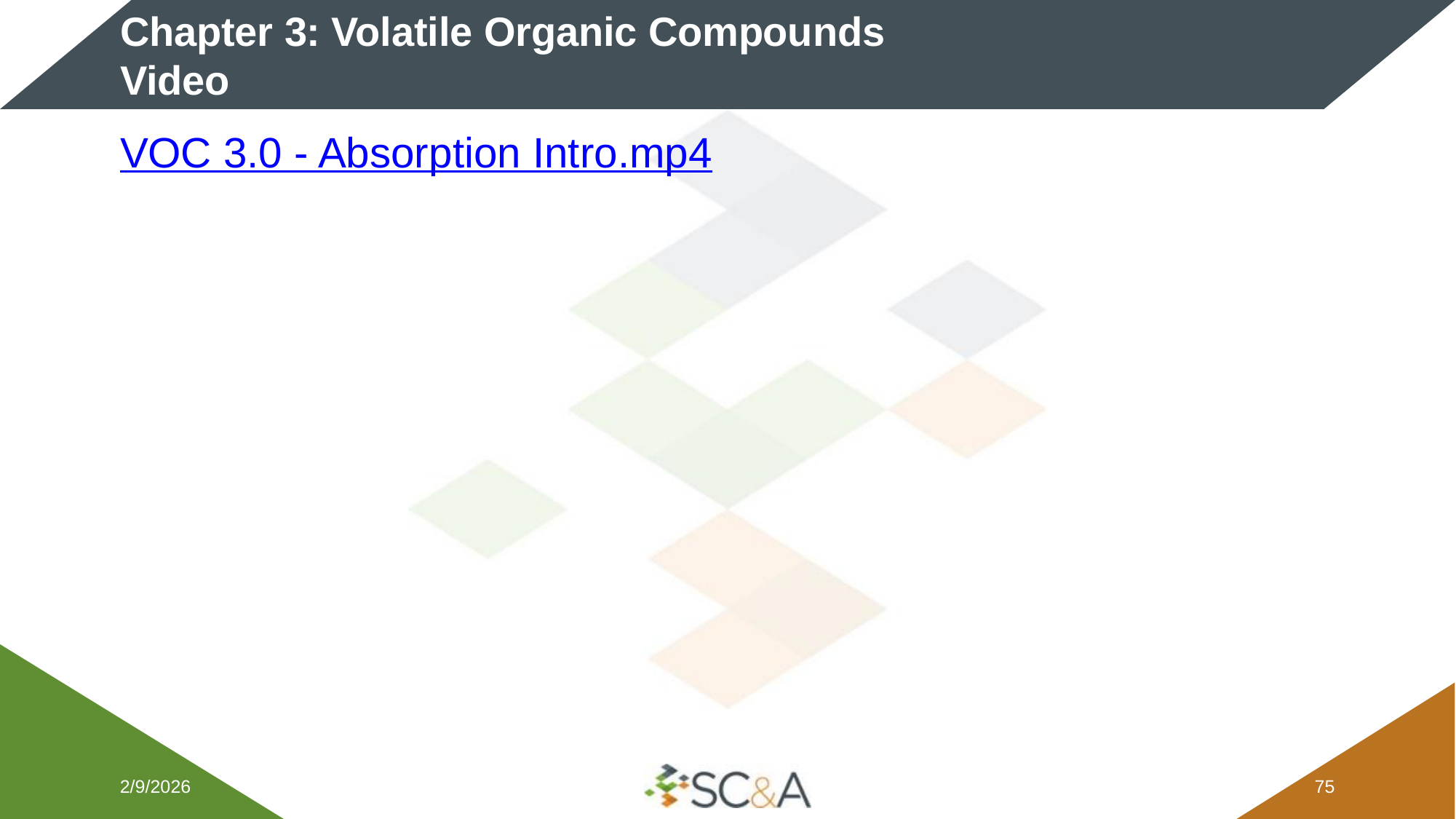

# Chapter 3: Volatile Organic Compounds Video
VOC 3.0 - Absorption Intro.mp4
2/9/2026
75